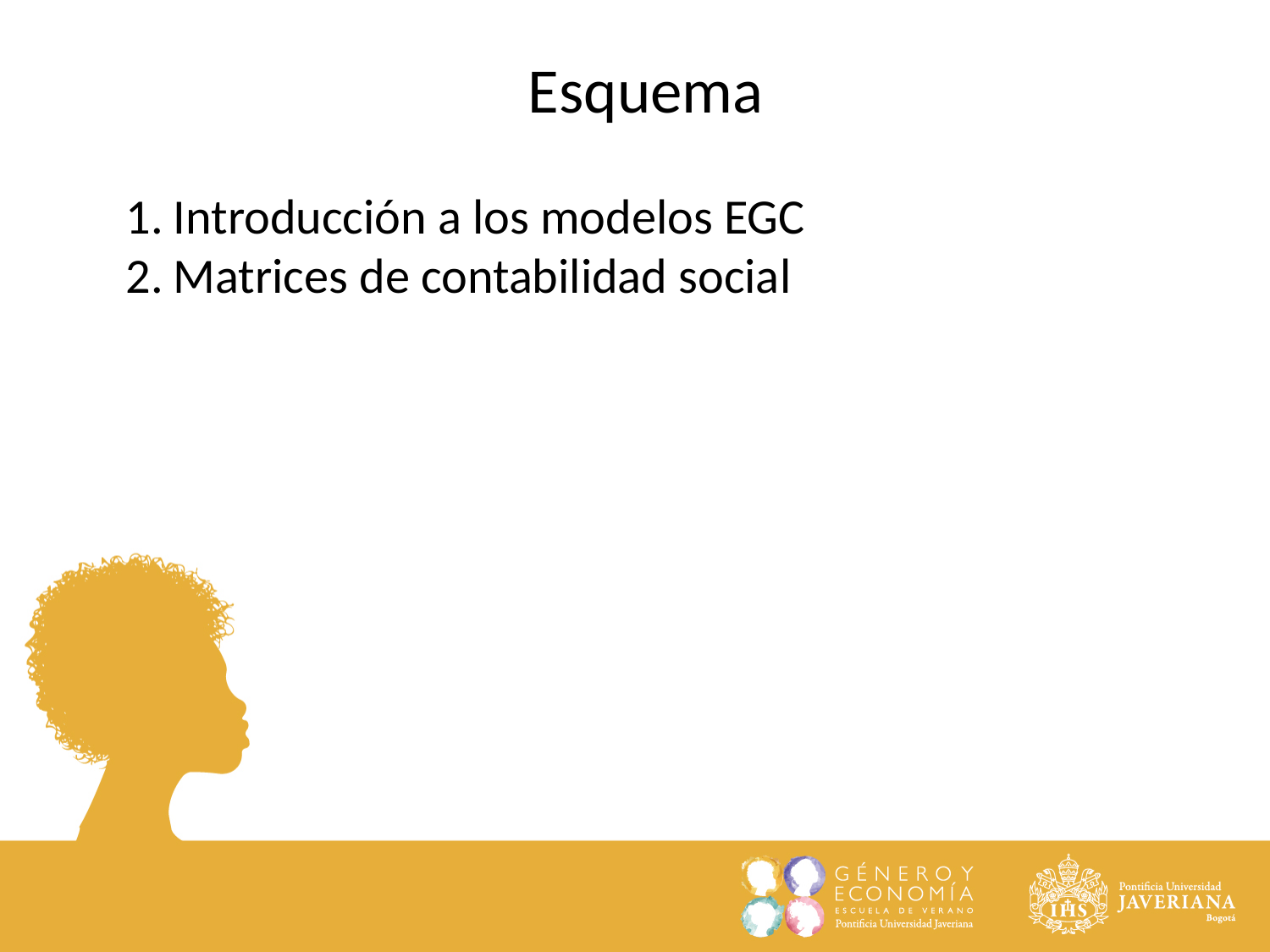

Esquema
Introducción a los modelos EGC
Matrices de contabilidad social